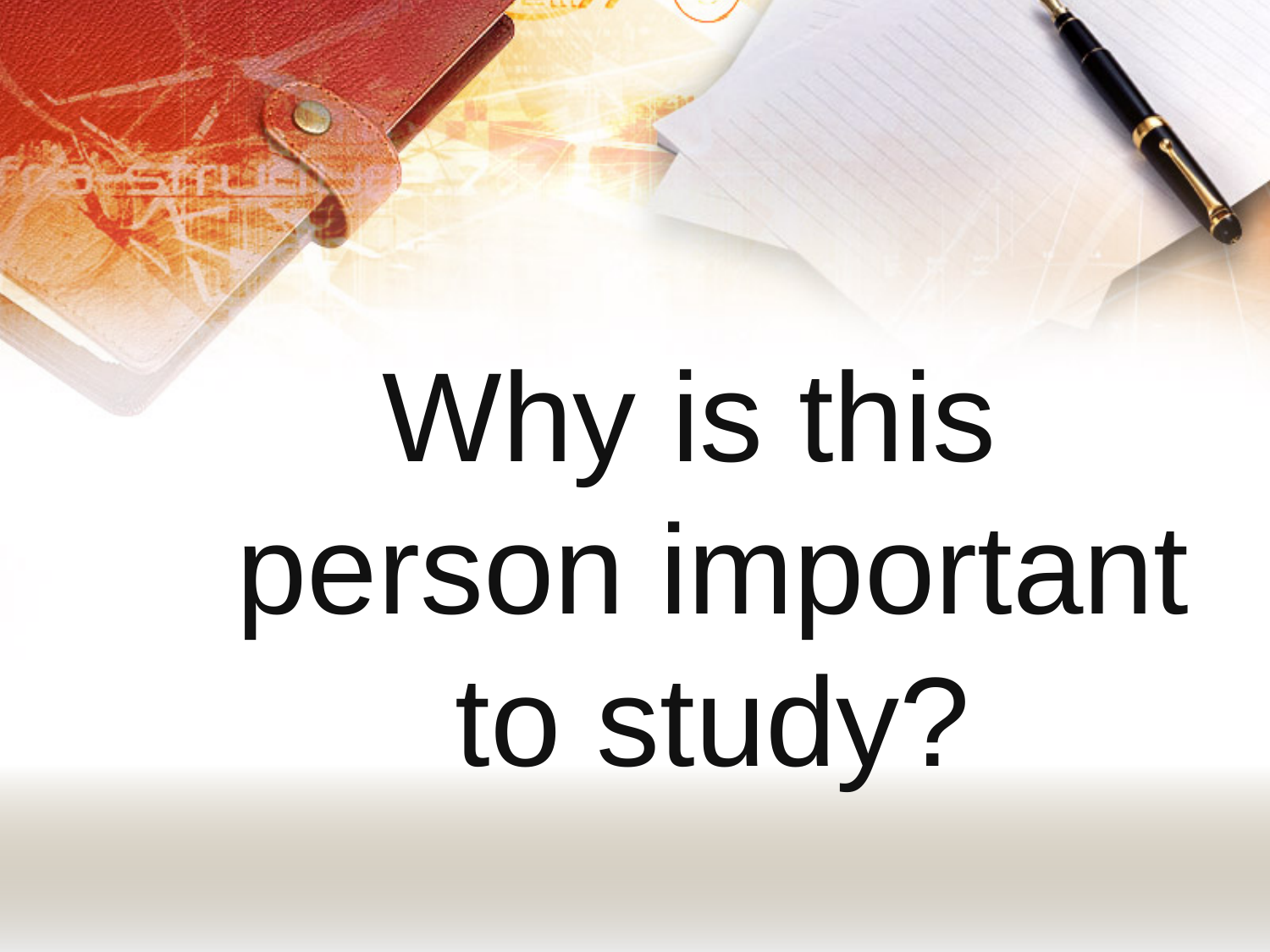

Why is this person important to study?